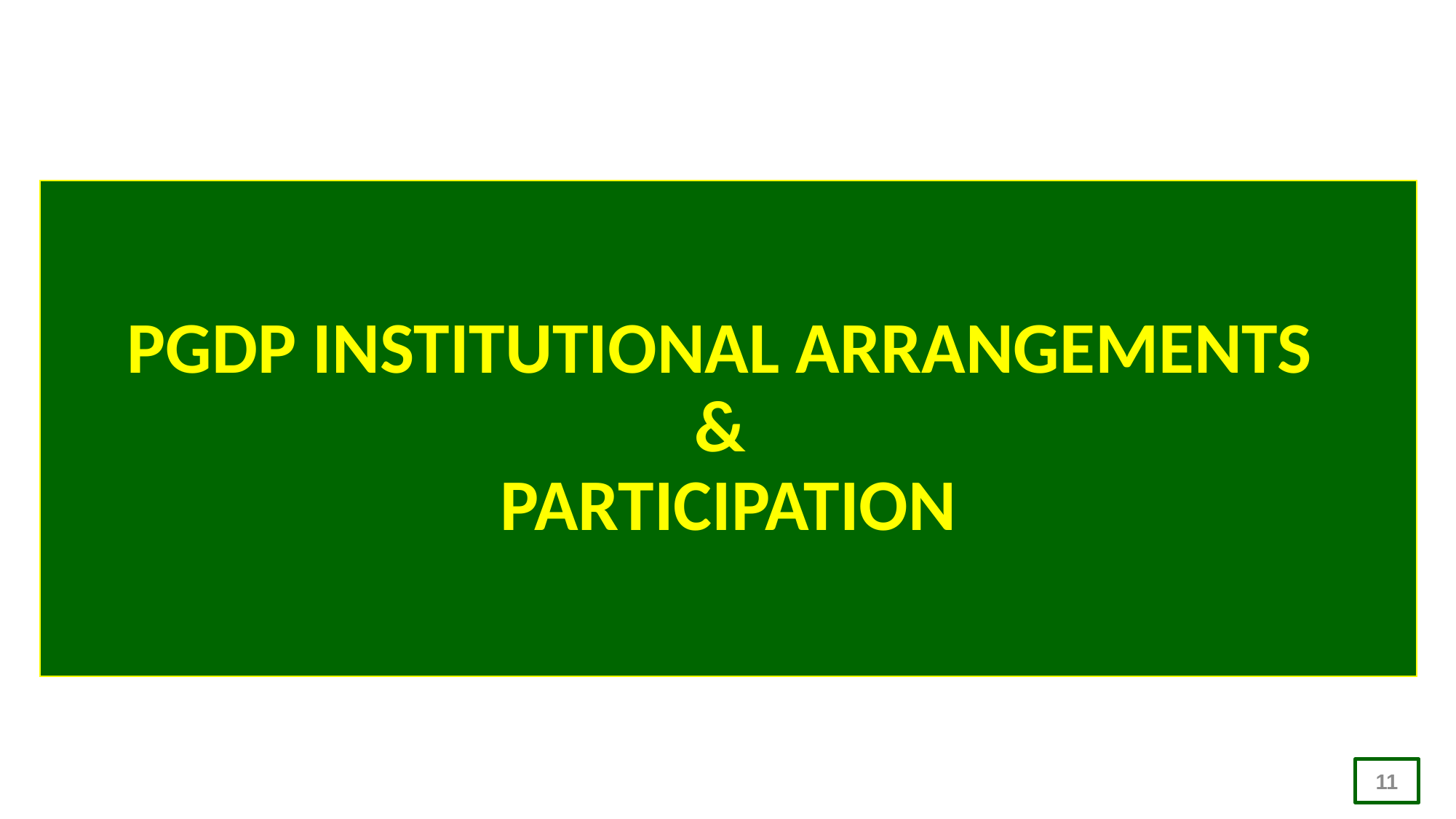

# PGDP INSTITUTIONAL ARRANGEMENTS & PARTICIPATION
11